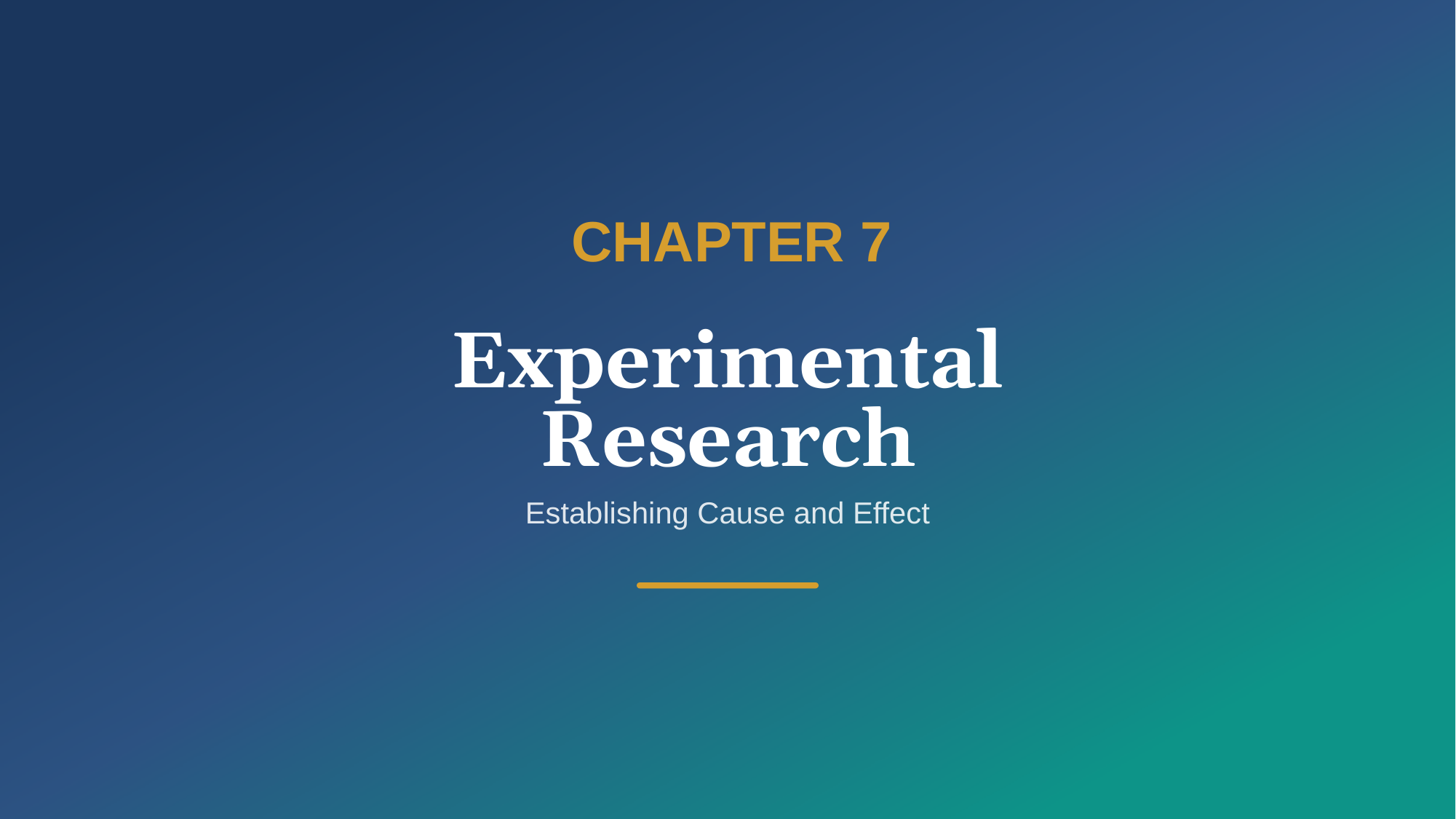

CHAPTER 7
Experimental Research
Establishing Cause and Effect